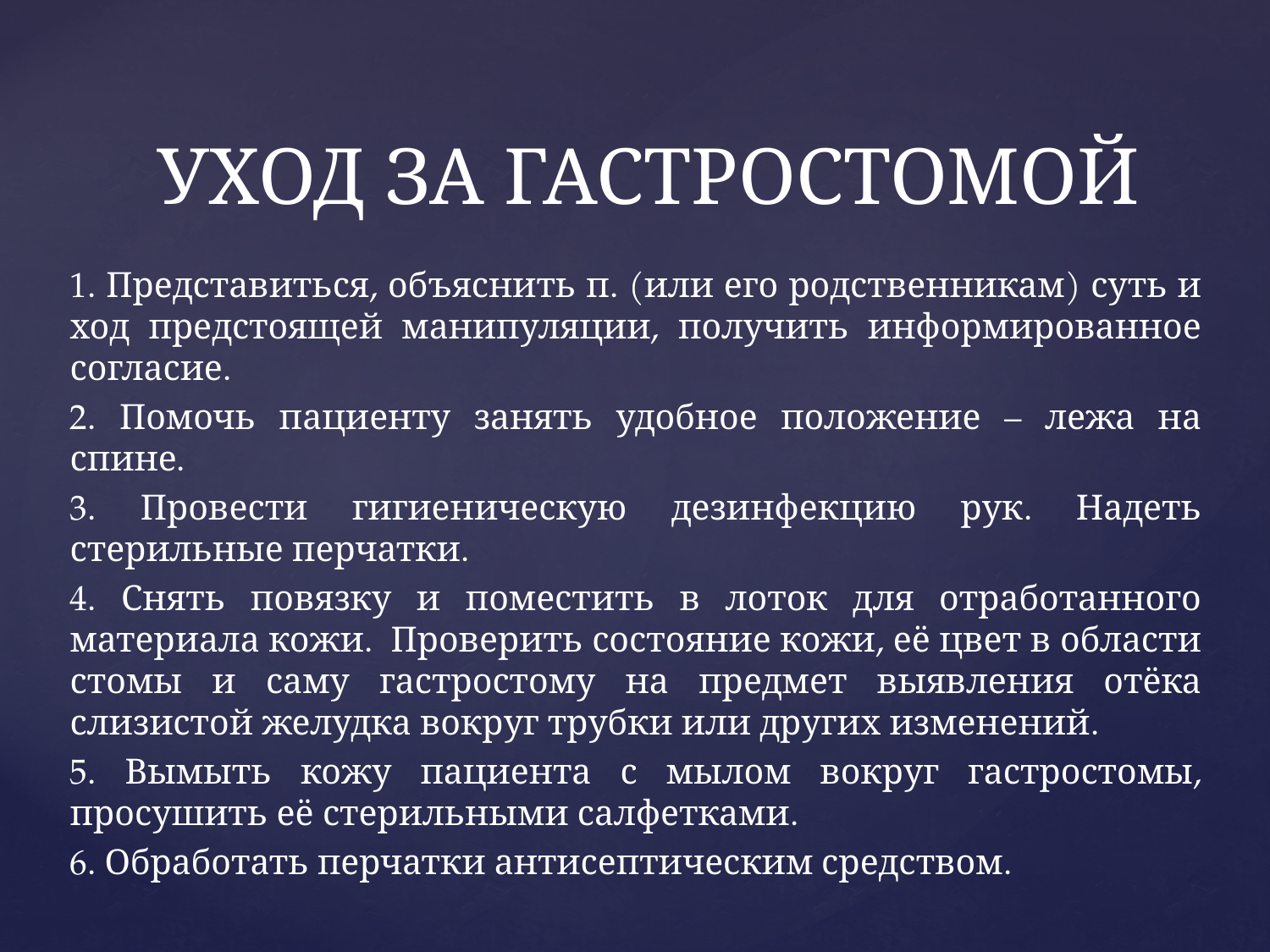

# УХОД ЗА ГАСТРОСТОМОЙ
1. Представиться, объяснить п. (или его родственникам) суть и ход предстоящей манипуляции, получить информированное согласие.
2. Помочь пациенту занять удобное положение – лежа на спине.
3. Провести гигиеническую дезинфекцию рук. Надеть стерильные перчатки.
4. Снять повязку и поместить в лоток для отработанного материала кожи.  Проверить состояние кожи, её цвет в области стомы и саму гастростому на предмет выявления отёка слизистой желудка вокруг трубки или других изменений.
5. Вымыть кожу пациента с мылом вокруг гастростомы, просушить её стерильными салфетками.
6. Обработать перчатки антисептическим средством.